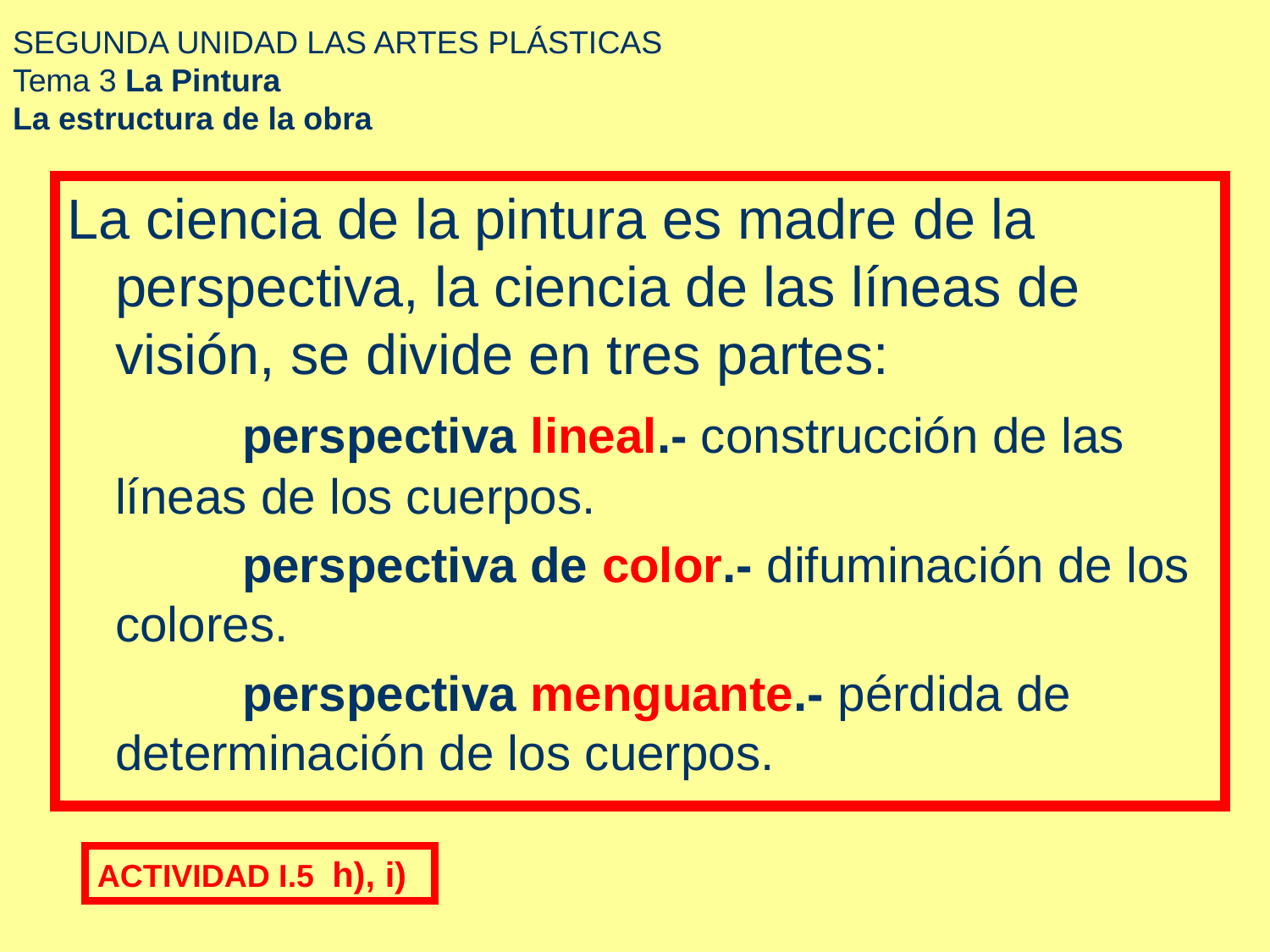

# SEGUNDA UNIDAD LAS ARTES PLÁSTICAS Tema 3 La Pintura La estructura de la obra
La ciencia de la pintura es madre de la perspectiva, la ciencia de las líneas de visión, se divide en tres partes:
		perspectiva lineal.- construcción de las líneas de los cuerpos.
		perspectiva de color.- difuminación de los colores.
		perspectiva menguante.- pérdida de determinación de los cuerpos.
ACTIVIDAD I.5  h), i)